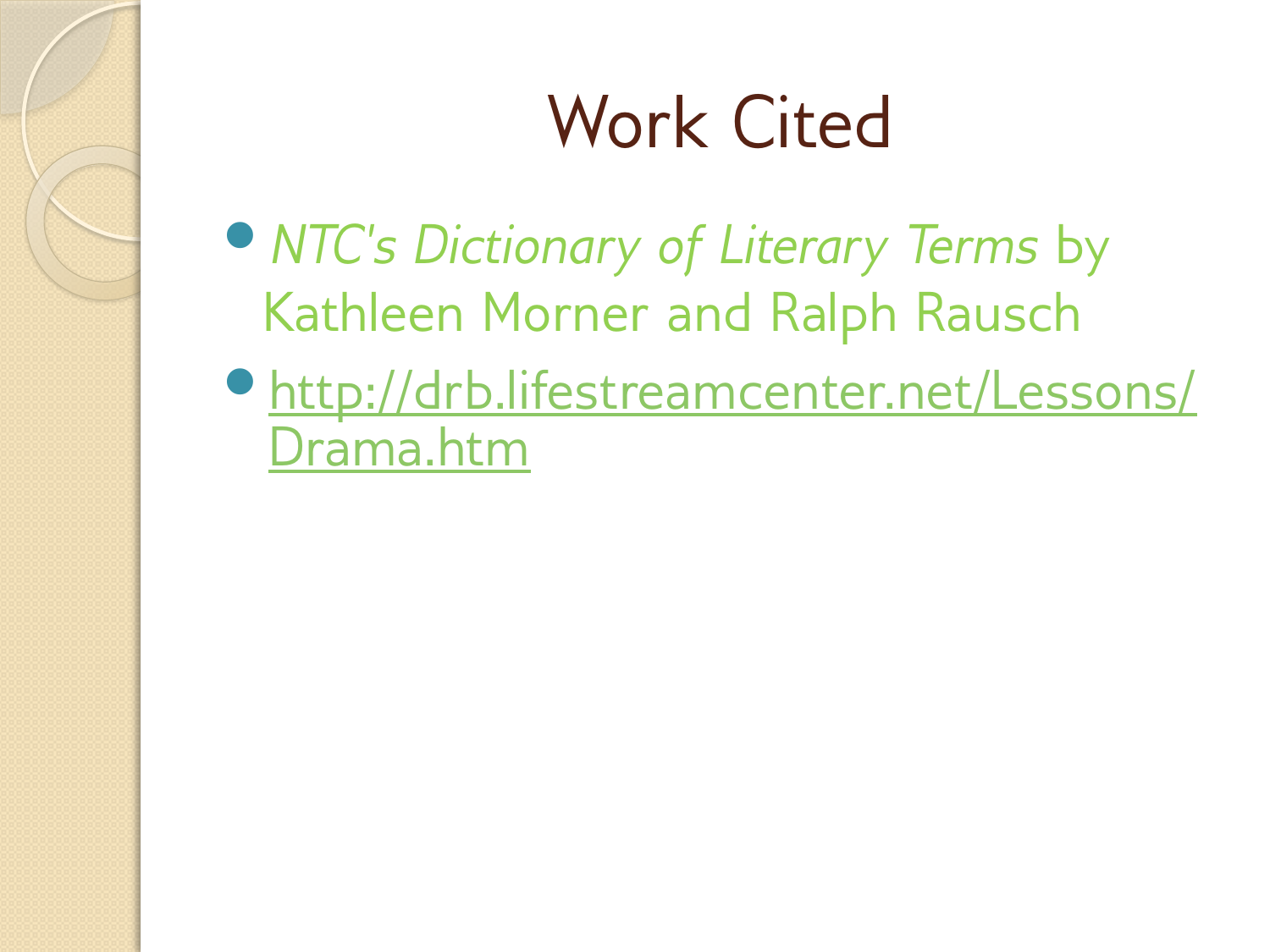

# Work Cited
NTC's Dictionary of Literary Terms by Kathleen Morner and Ralph Rausch
http://drb.lifestreamcenter.net/Lessons/Drama.htm